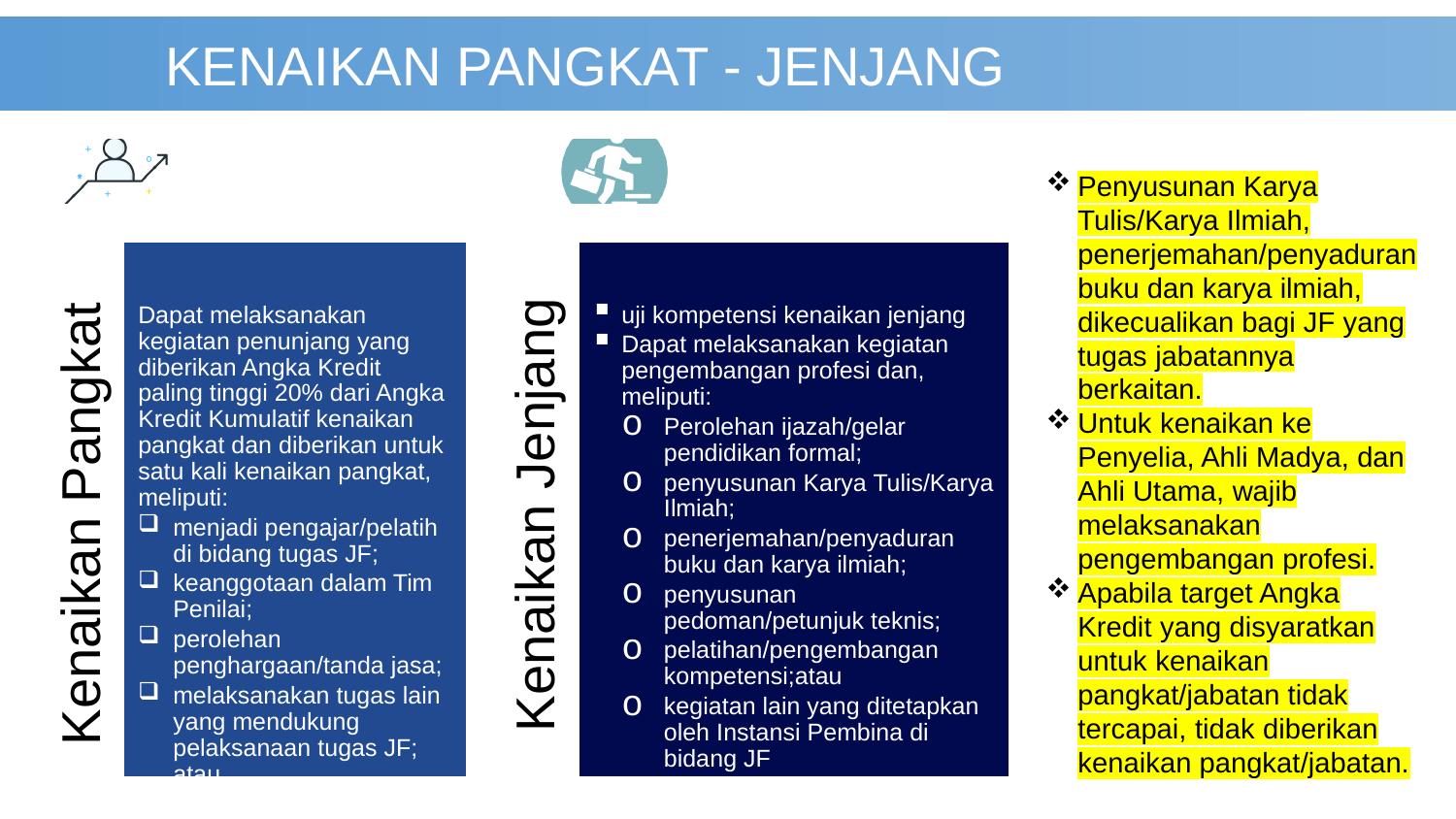

KENAIKAN PANGKAT - JENJANG
Kenaikan Pangkat
Dapat melaksanakan kegiatan penunjang yang diberikan Angka Kredit paling tinggi 20% dari Angka Kredit Kumulatif kenaikan pangkat dan diberikan untuk satu kali kenaikan pangkat, meliputi:
menjadi pengajar/pelatih di bidang tugas JF;
keanggotaan dalam Tim Penilai;
perolehan penghargaan/tanda jasa;
melaksanakan tugas lain yang mendukung pelaksanaan tugas JF; atau
perolehan gelar/ijazah lain.
Kenaikan Jenjang
uji kompetensi kenaikan jenjang
Dapat melaksanakan kegiatan pengembangan profesi dan, meliputi:
Perolehan ijazah/gelar pendidikan formal;
penyusunan Karya Tulis/Karya Ilmiah;
penerjemahan/penyaduran buku dan karya ilmiah;
penyusunan pedoman/petunjuk teknis;
pelatihan/pengembangan kompetensi;atau
kegiatan lain yang ditetapkan oleh Instansi Pembina di bidang JF
Penyusunan Karya Tulis/Karya Ilmiah, penerjemahan/penyaduran buku dan karya ilmiah, dikecualikan bagi JF yang tugas jabatannya berkaitan.
Untuk kenaikan ke Penyelia, Ahli Madya, dan Ahli Utama, wajib melaksanakan pengembangan profesi.
Apabila target Angka Kredit yang disyaratkan untuk kenaikan pangkat/jabatan tidak tercapai, tidak diberikan kenaikan pangkat/jabatan.